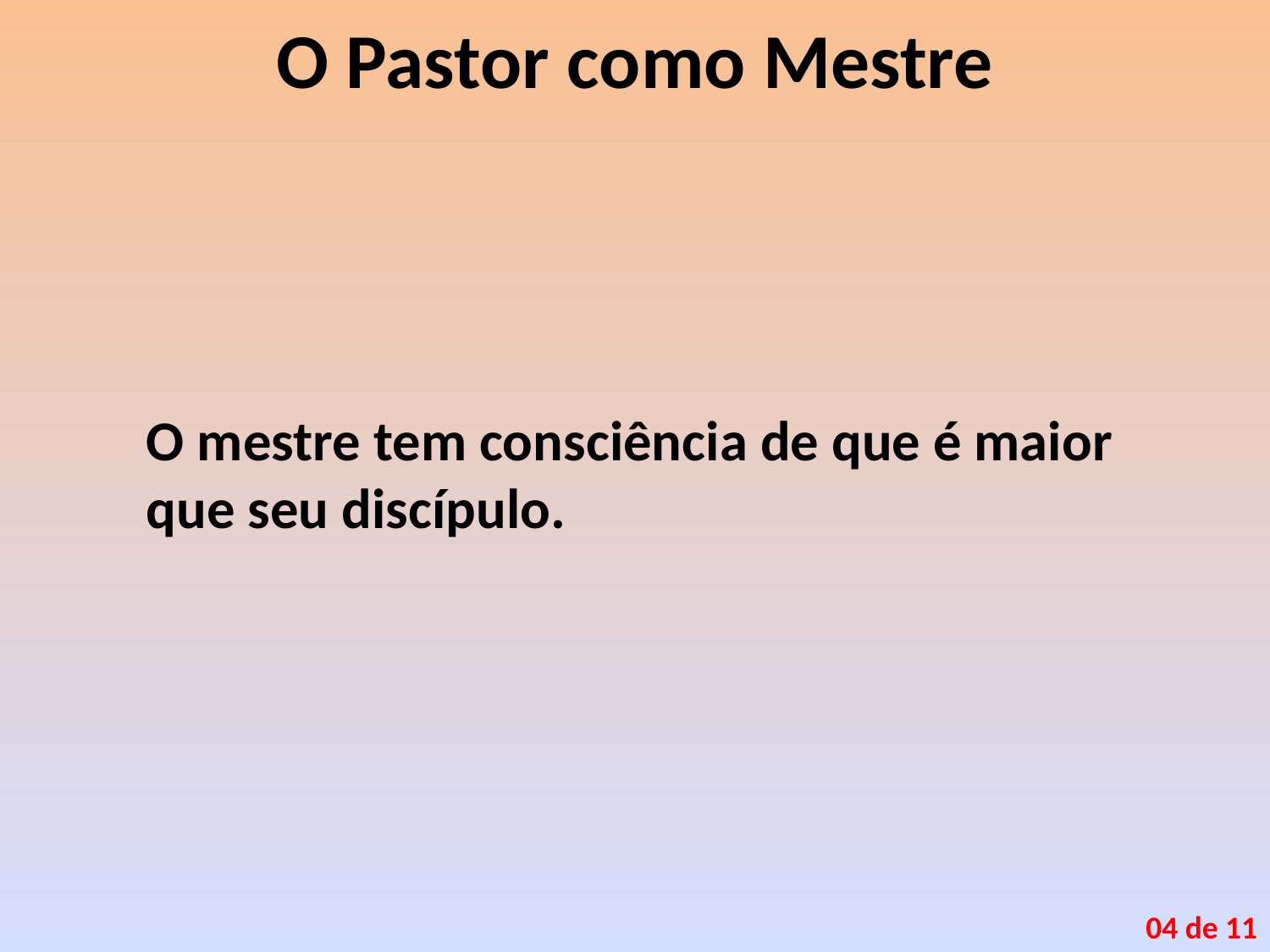

# O Pastor como Mestre
O mestre tem consciência de que é maior que seu discípulo.
04 de 11